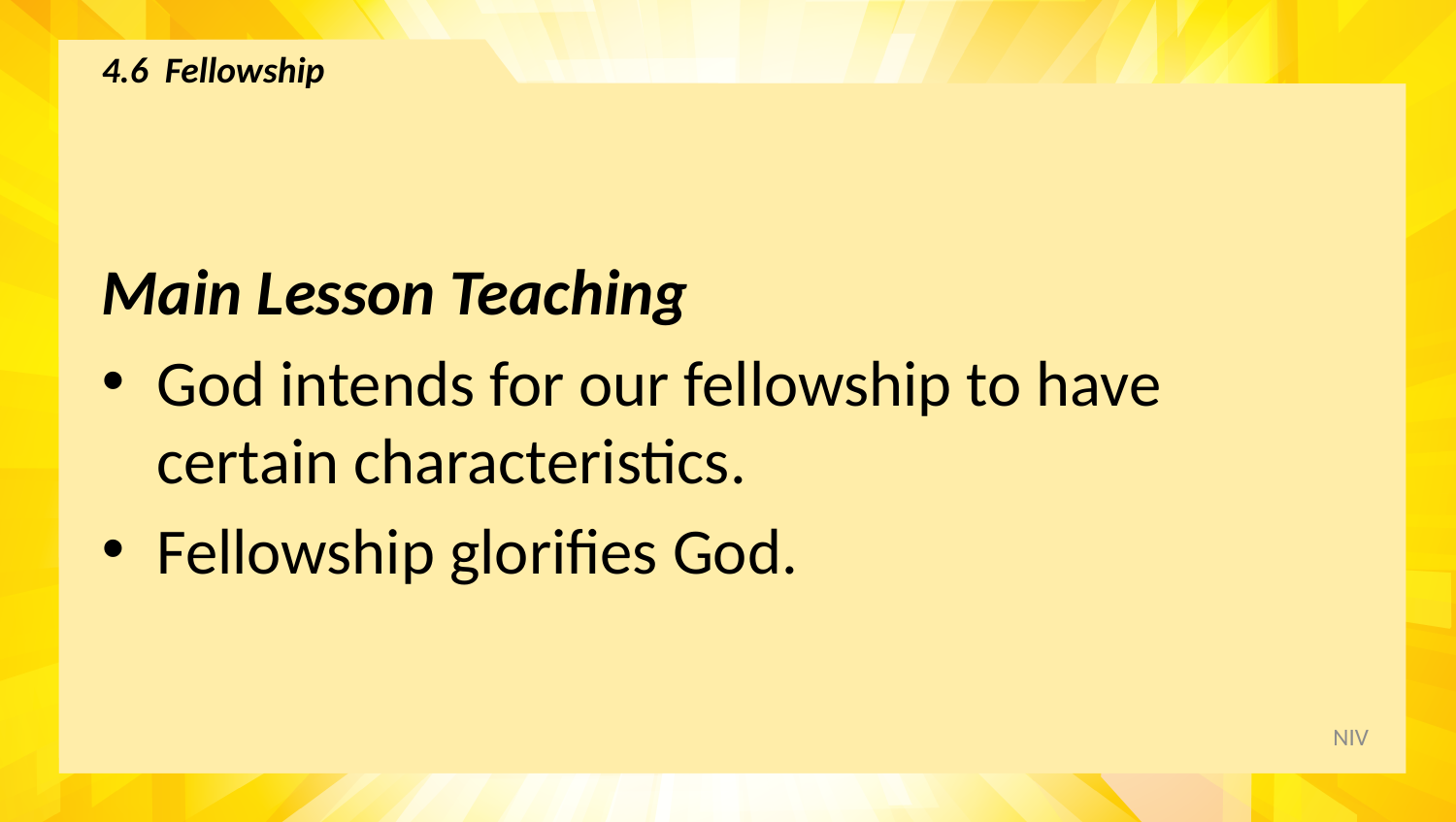

# 4.6  Fellowship
Main Lesson Teaching
God intends for our fellowship to have certain characteristics.
Fellowship glorifies God.
NIV